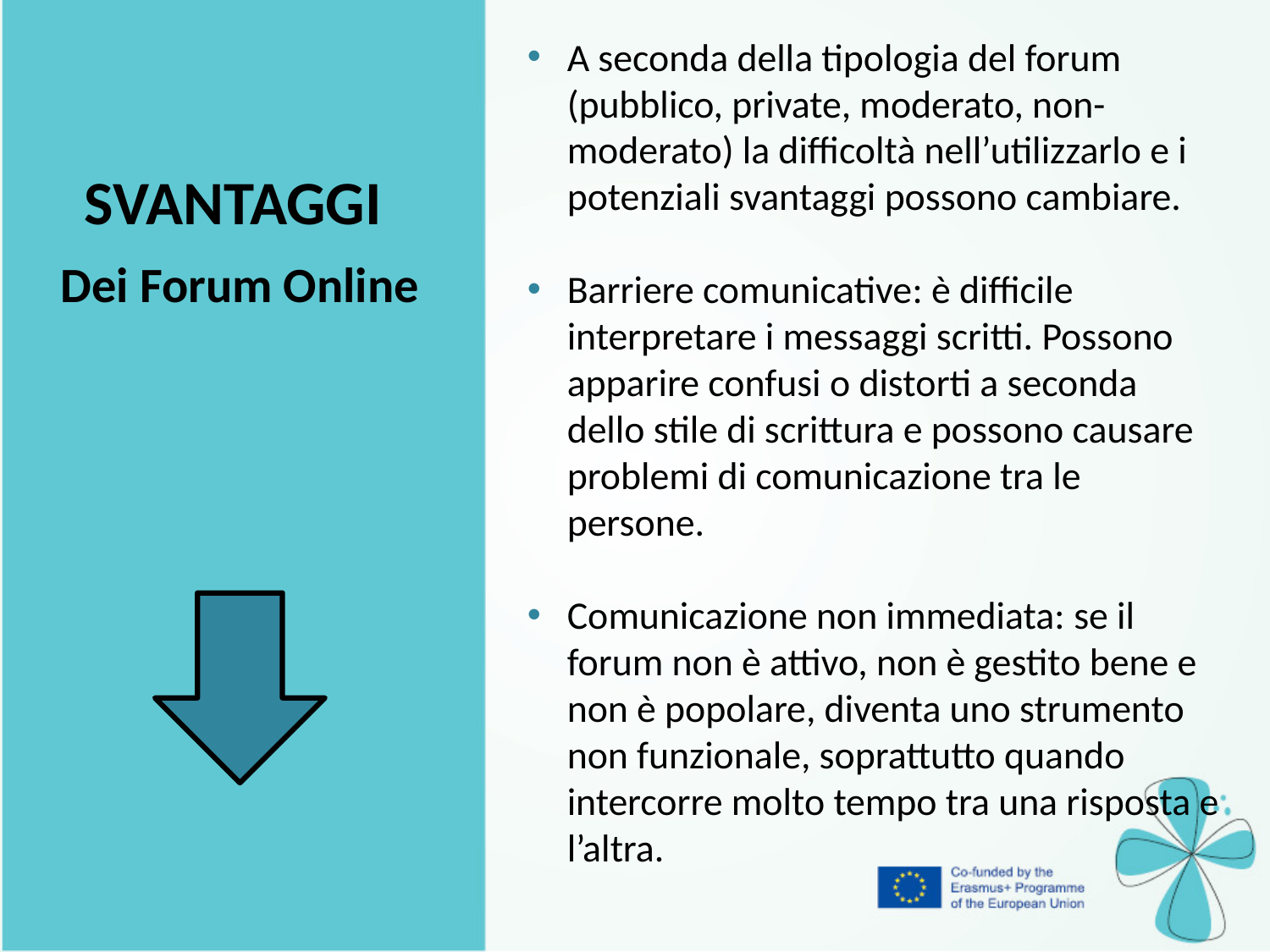

A seconda della tipologia del forum (pubblico, private, moderato, non-moderato) la difficoltà nell’utilizzarlo e i potenziali svantaggi possono cambiare.

Barriere comunicative: è difficile interpretare i messaggi scritti. Possono apparire confusi o distorti a seconda dello stile di scrittura e possono causare problemi di comunicazione tra le persone.

Comunicazione non immediata: se il forum non è attivo, non è gestito bene e non è popolare, diventa uno strumento non funzionale, soprattutto quando intercorre molto tempo tra una risposta e l’altra.
| svantaggi Dei Forum Online |
| --- |